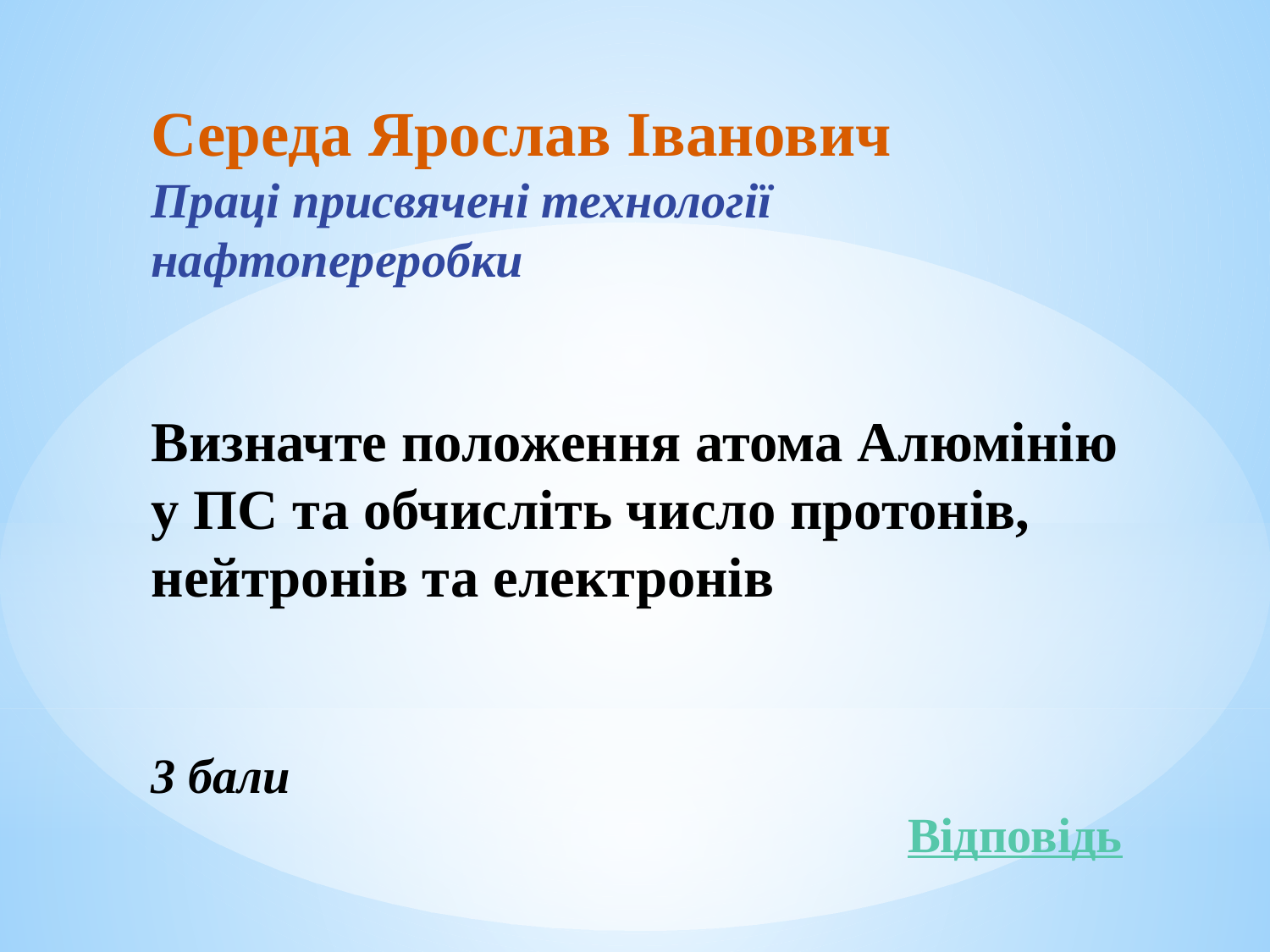

Середа Ярослав Іванович
Праці присвячені технології нафтопереробки

Визначте положення атома Алюмінію у ПС та обчисліть число протонів, нейтронів та електронів

3 бали
Відповідь